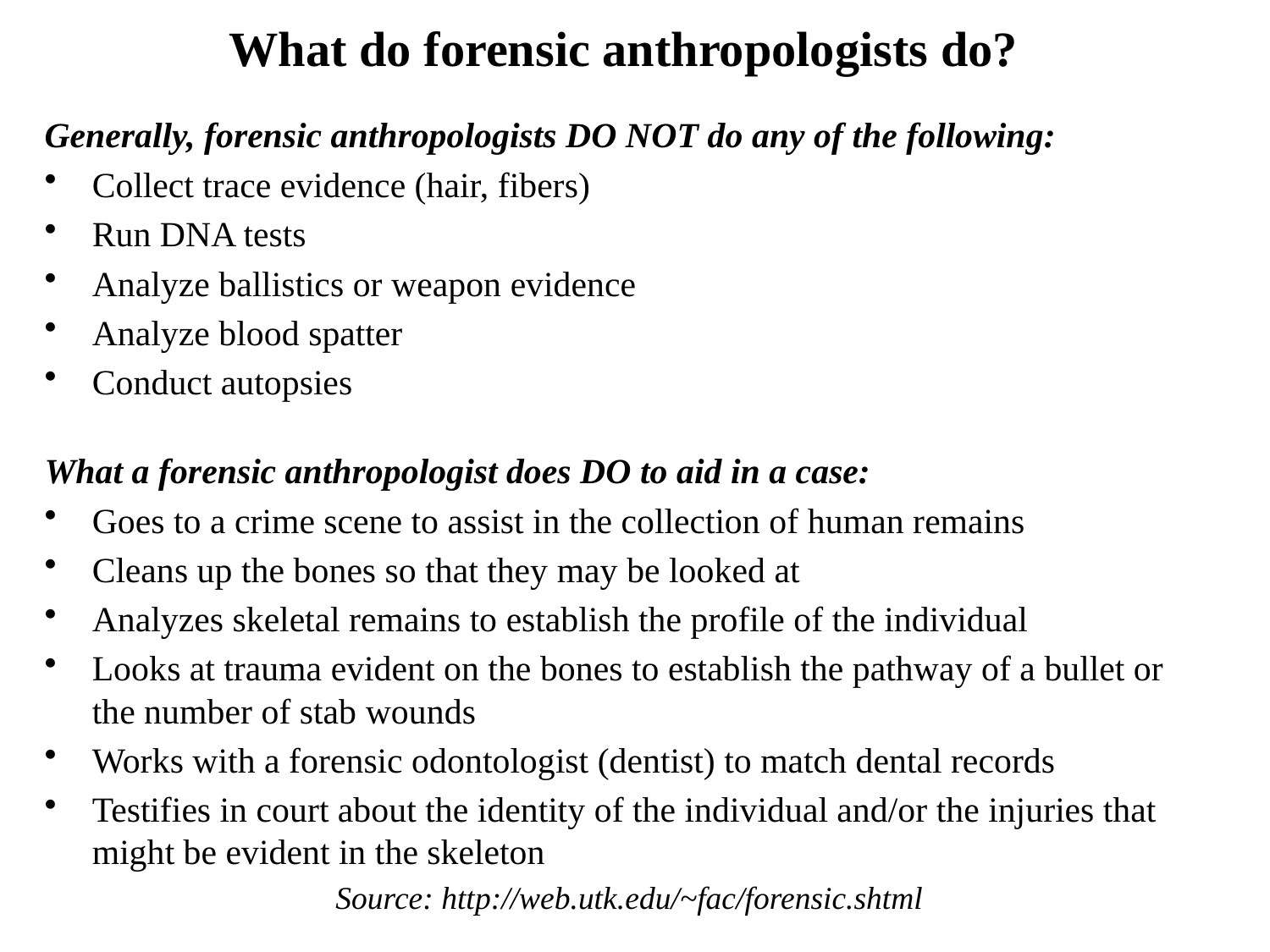

What do forensic anthropologists do?

Generally, forensic anthropologists DO NOT do any of the following:
Collect trace evidence (hair, fibers)
Run DNA tests
Analyze ballistics or weapon evidence
Analyze blood spatter
Conduct autopsies

What a forensic anthropologist does DO to aid in a case:
Goes to a crime scene to assist in the collection of human remains
Cleans up the bones so that they may be looked at
Analyzes skeletal remains to establish the profile of the individual
Looks at trauma evident on the bones to establish the pathway of a bullet or the number of stab wounds
Works with a forensic odontologist (dentist) to match dental records
Testifies in court about the identity of the individual and/or the injuries that might be evident in the skeleton
Source: http://web.utk.edu/~fac/forensic.shtml